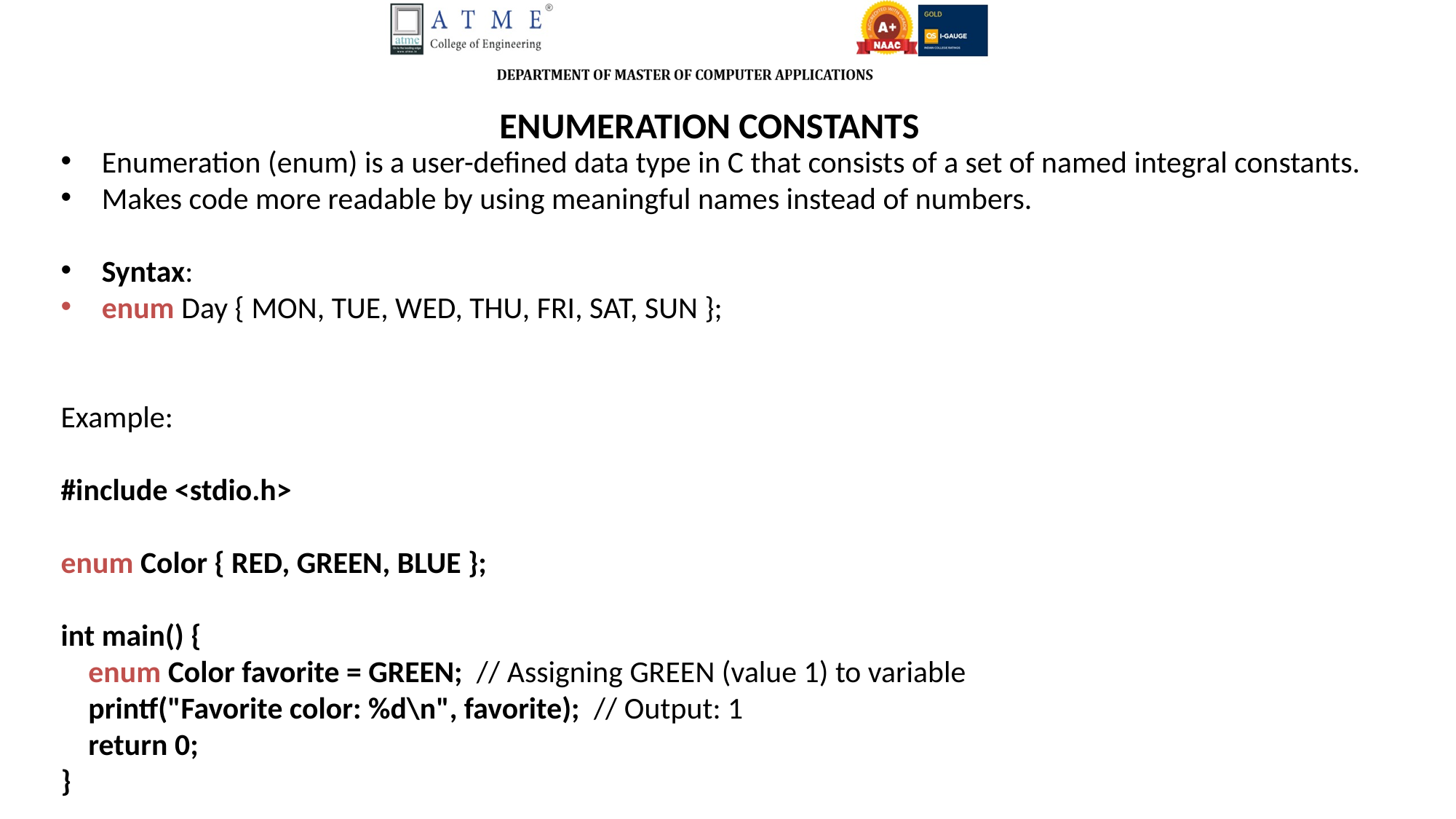

ENUMERATION CONSTANTS
Enumeration (enum) is a user-defined data type in C that consists of a set of named integral constants.
Makes code more readable by using meaningful names instead of numbers.

Syntax:
enum Day { MON, TUE, WED, THU, FRI, SAT, SUN };

Example:

#include <stdio.h>

enum Color { RED, GREEN, BLUE };

int main() {
    enum Color favorite = GREEN;  // Assigning GREEN (value 1) to variable
    printf("Favorite color: %d\n", favorite);  // Output: 1
    return 0;
}